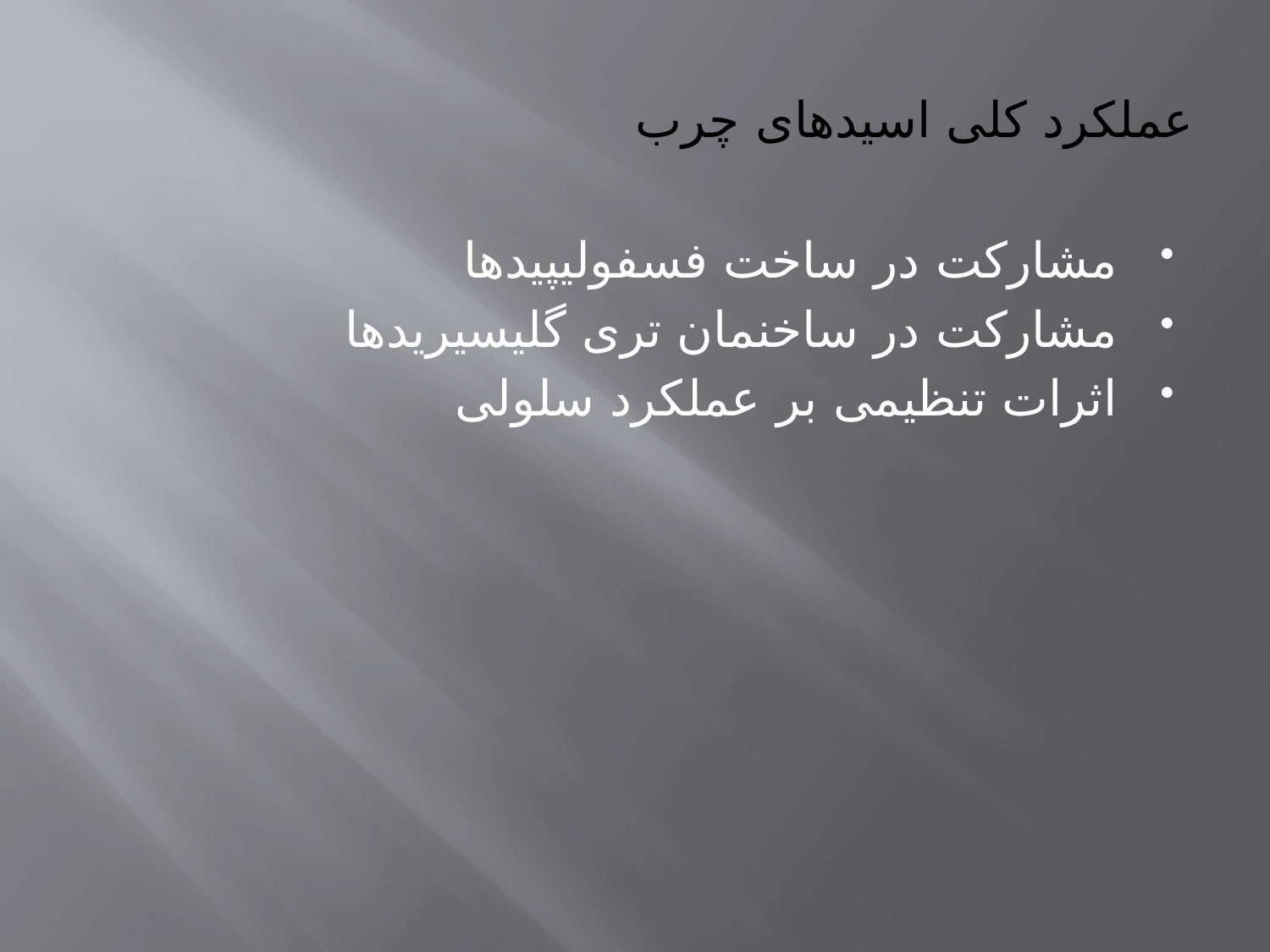

# عملکرد کلی اسیدهای چرب
مشارکت در ساخت فسفولیپیدها
مشارکت در ساخنمان تری گلیسیریدها
اثرات تنظیمی بر عملکرد سلولی